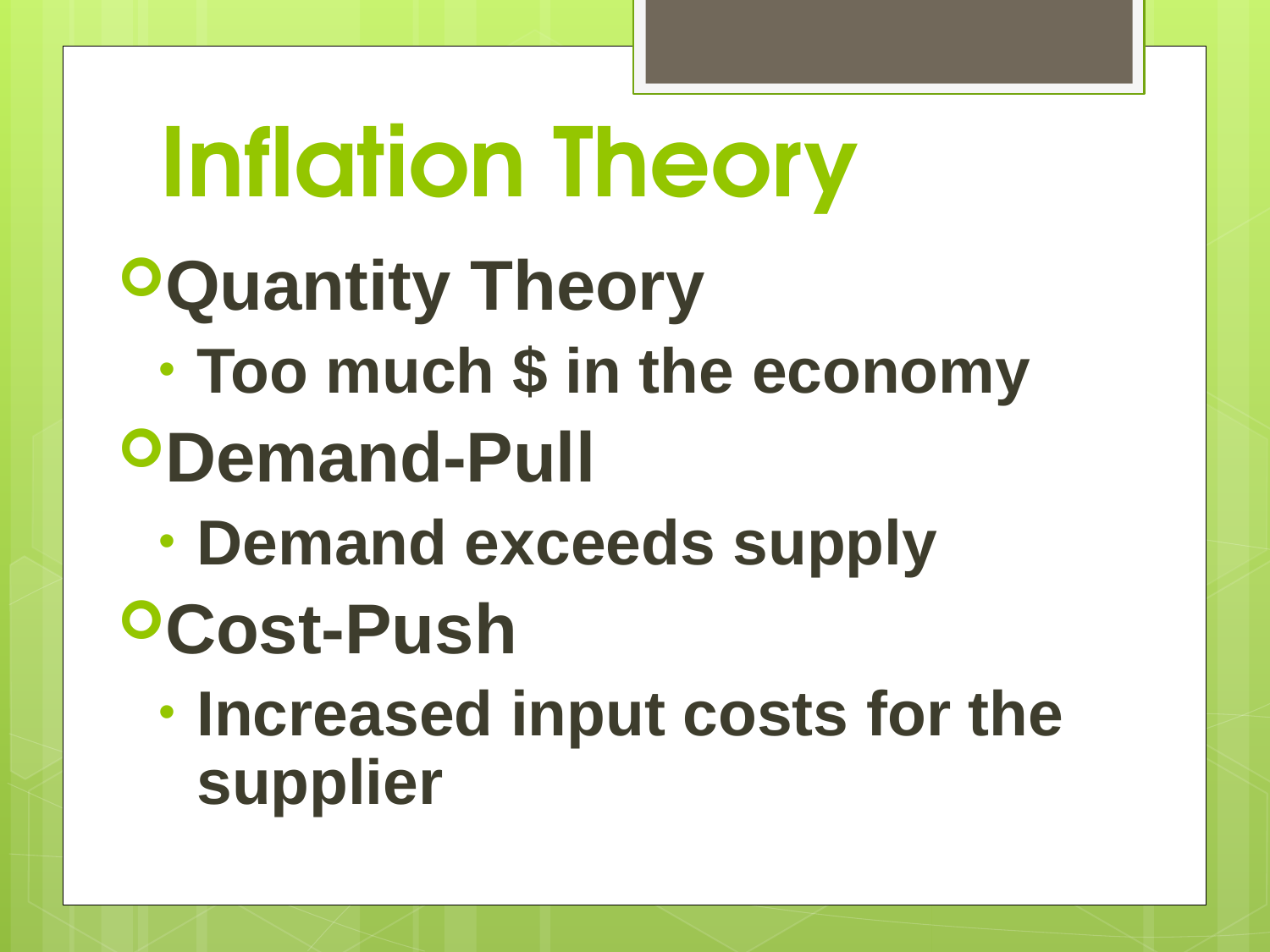

# Inflation Theory
Quantity Theory
Too much $ in the economy
Demand-Pull
Demand exceeds supply
Cost-Push
Increased input costs for the supplier